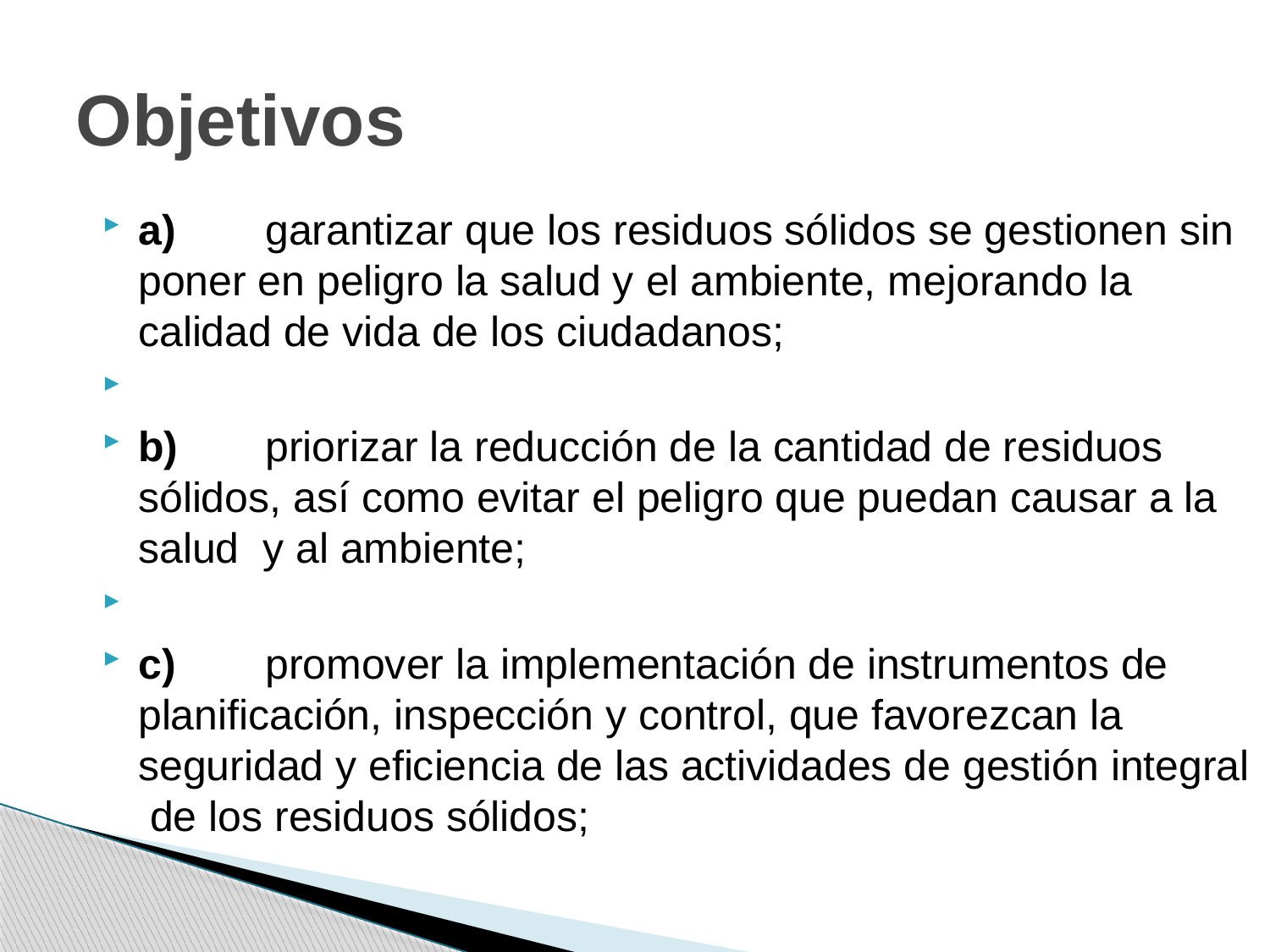

# Objetivos
a)	garantizar que los residuos sólidos se gestionen sin poner en peligro la salud y el ambiente, mejorando la calidad de vida de los ciudadanos;

b)	priorizar la reducción de la cantidad de residuos sólidos, así como evitar el peligro que puedan causar a la salud  y al ambiente;

c)	promover la implementación de instrumentos de planificación, inspección y control, que favorezcan la seguridad y eficiencia de las actividades de gestión integral  de los residuos sólidos;